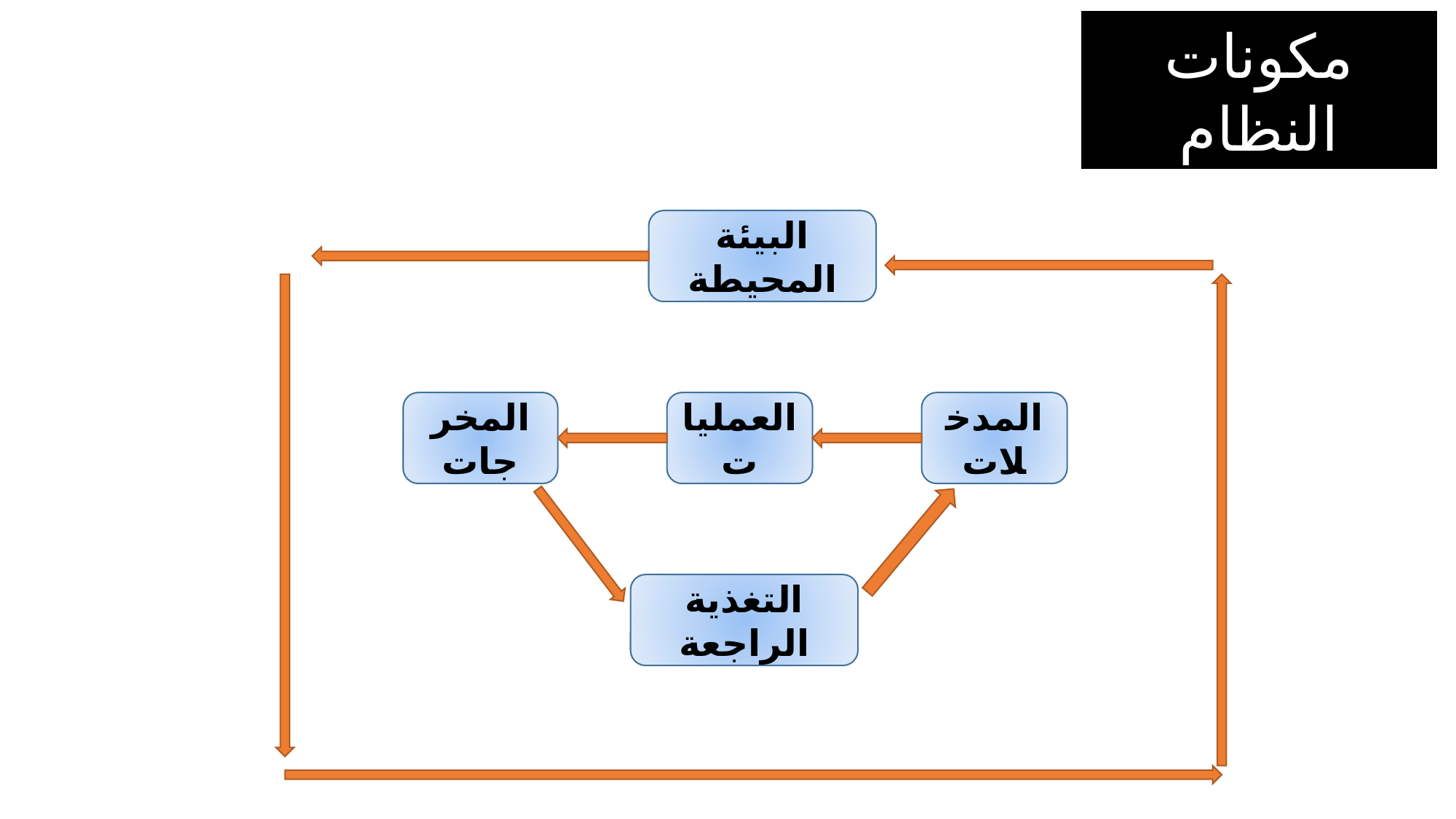

مكونات النظام

البيئة المحيطة

المخرجات
العمليات
المدخلات

التغذية الراجعة